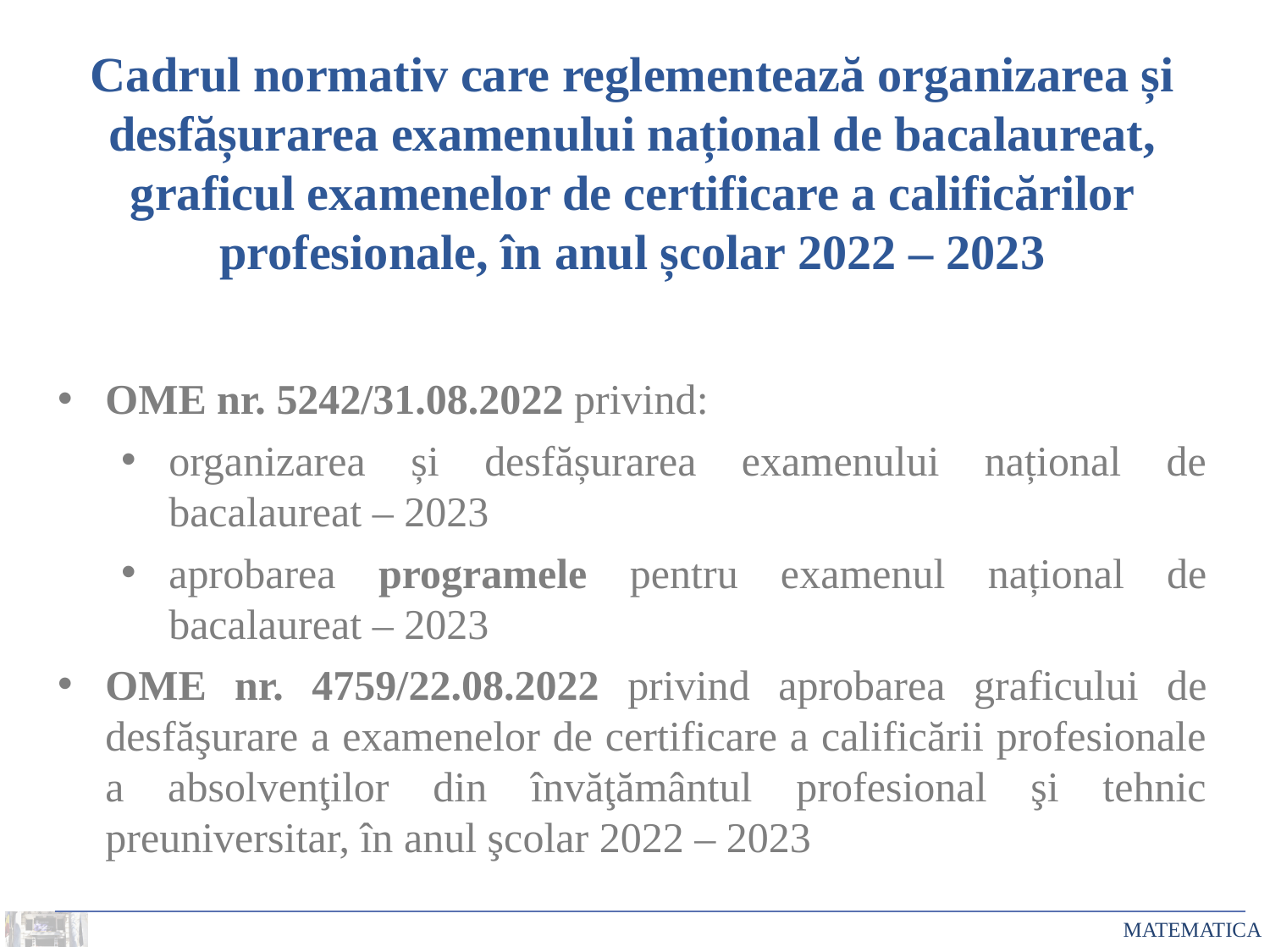

# Cadrul normativ care reglementează organizarea și desfășurarea examenului național de bacalaureat, graficul examenelor de certificare a calificărilor profesionale, în anul școlar 2022 – 2023
OME nr. 5242/31.08.2022 privind:
organizarea și desfășurarea examenului național de bacalaureat – 2023
aprobarea programele pentru examenul național de bacalaureat – 2023
OME nr. 4759/22.08.2022 privind aprobarea graficului de desfăşurare a examenelor de certificare a calificării profesionale a absolvenţilor din învăţământul profesional şi tehnic preuniversitar, în anul şcolar 2022 – 2023